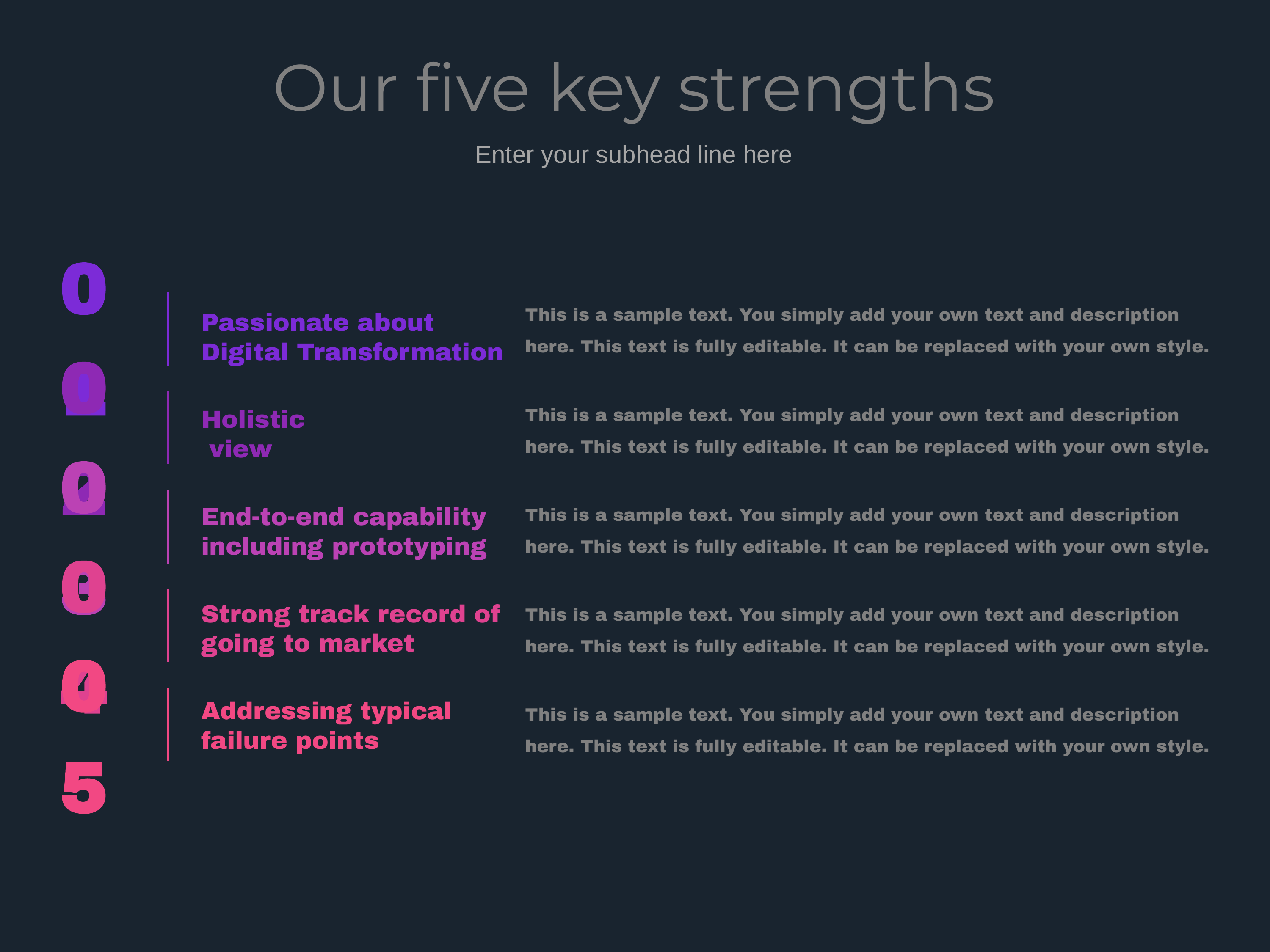

# Our five key strengths
Enter your subhead line here
01
This is a sample text. You simply add your own text and description here. This text is fully editable. It can be replaced with your own style.
Passionate about Digital Transformation
02
This is a sample text. You simply add your own text and description here. This text is fully editable. It can be replaced with your own style.
Holistic
 view
03
This is a sample text. You simply add your own text and description here. This text is fully editable. It can be replaced with your own style.
End-to-end capability including prototyping
04
This is a sample text. You simply add your own text and description here. This text is fully editable. It can be replaced with your own style.
Strong track record of going to market
05
This is a sample text. You simply add your own text and description here. This text is fully editable. It can be replaced with your own style.
Addressing typical failure points